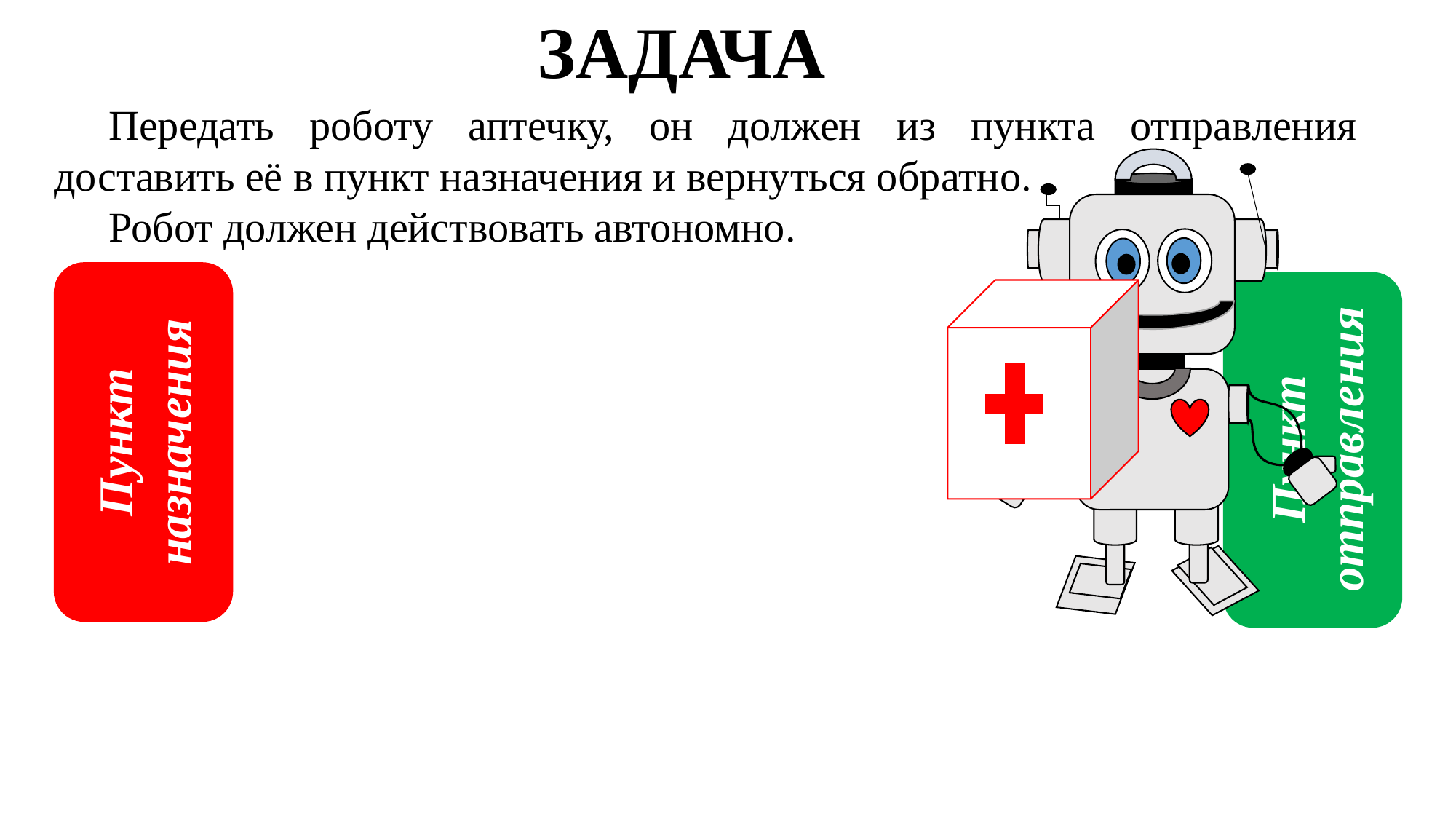

ЗАДАЧА
Передать роботу аптечку, он должен из пункта отправления доставить её в пункт назначения и вернуться обратно.
Робот должен действовать автономно.

Пункт назначения
Пункт отправления